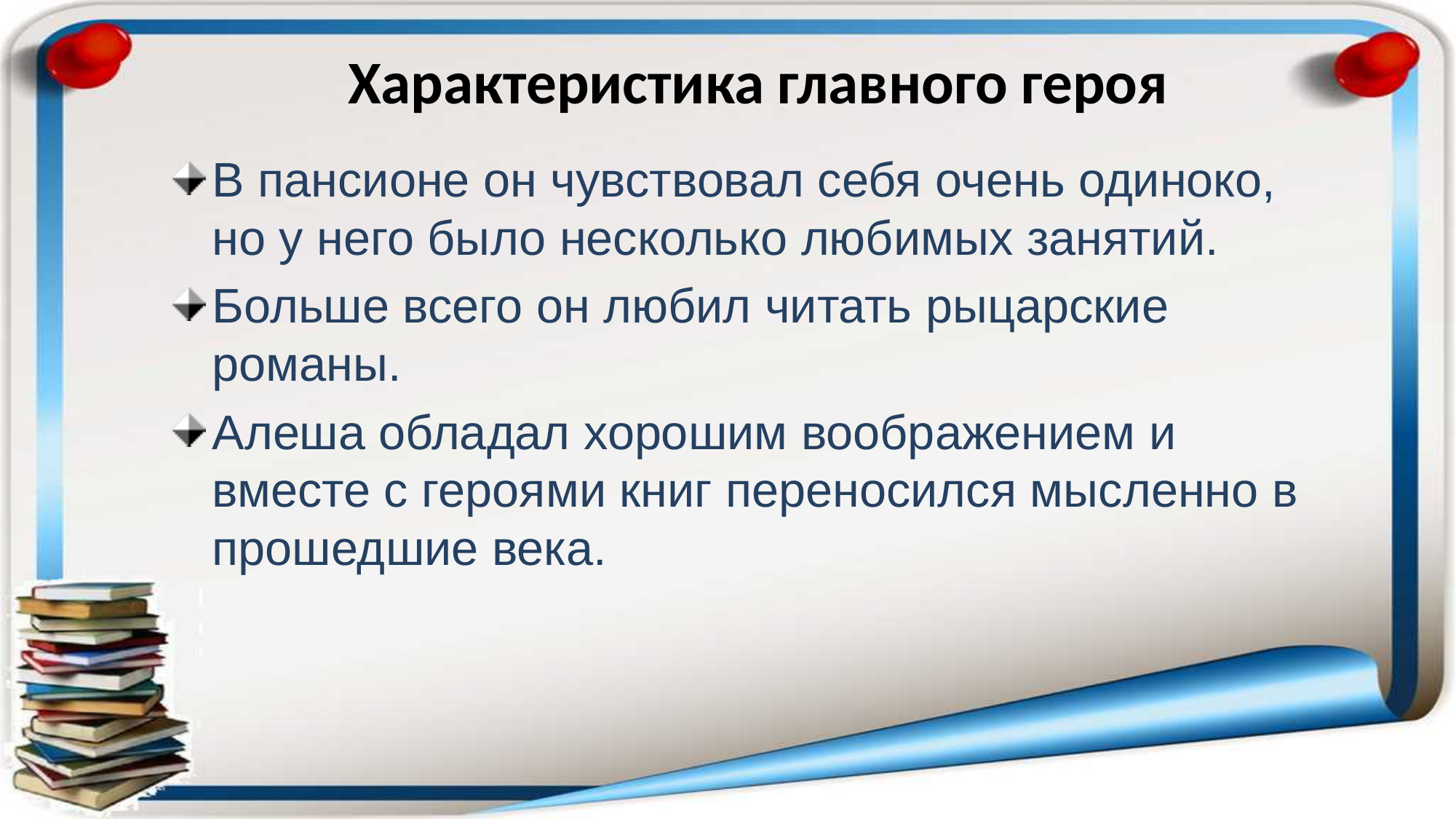

# Характеристика главного героя
В пансионе он чувствовал себя очень одиноко, но у него было несколько любимых занятий.
Больше всего он любил читать рыцарские романы.
Алеша обладал хорошим воображением и вместе с героями книг переносился мысленно в прошедшие века.